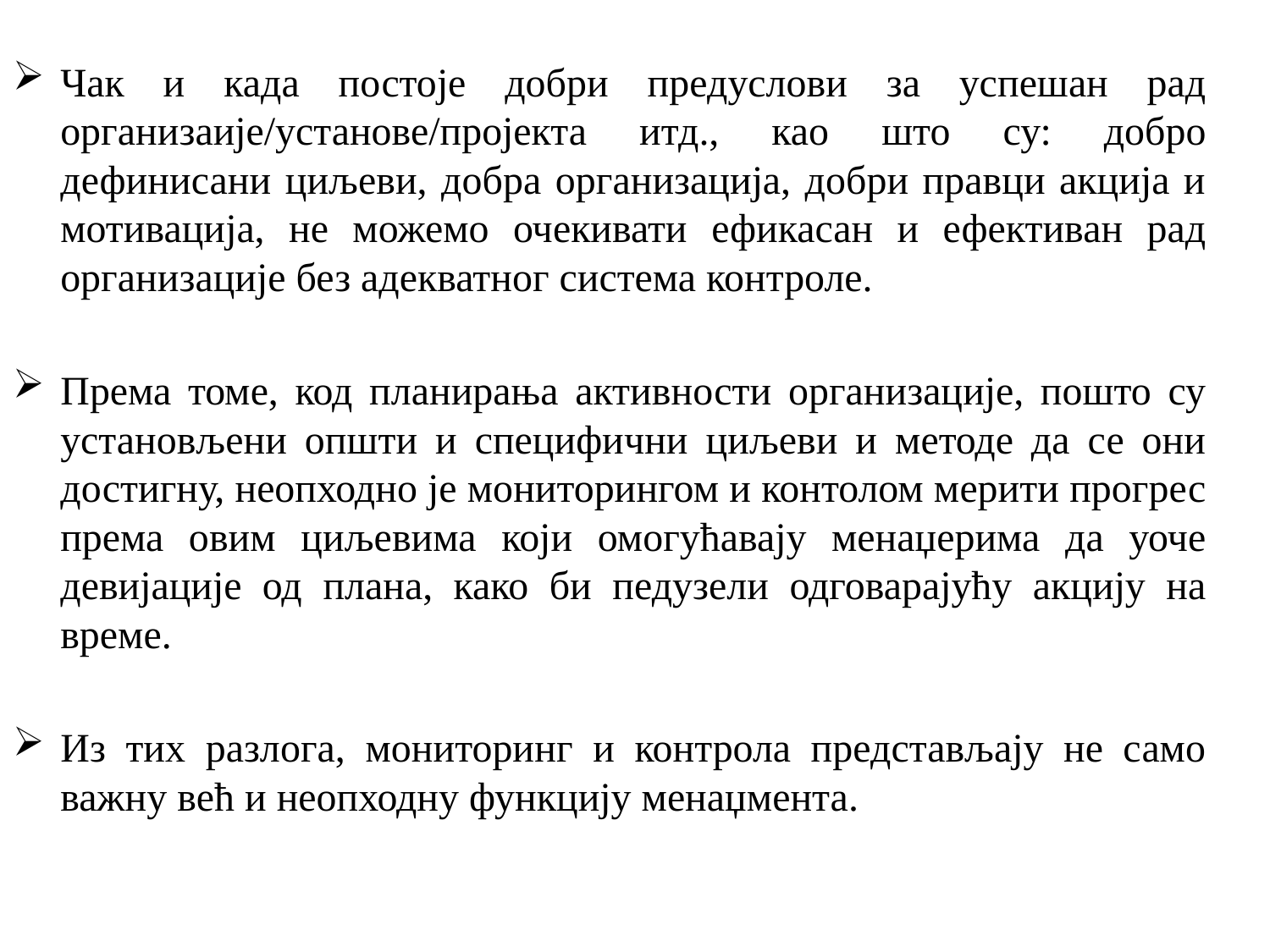

Чак и када постоје добри предуслови за успешан рад организаије/установе/пројекта итд., као што су: добро дефинисани циљеви, добра организација, добри правци акција и мотивација, не можемо очекивати ефикасан и ефективан рад организације без адекватног система контроле.

Према томе, код планирања активности организације, пошто су установљени општи и специфични циљеви и методе да се они достигну, неопходно је мониторингом и контолом мерити прогрес према овим циљевима који омогућавају менаџерима да уоче девијације од плана, како би педузели одговарајућу акцију на време.

Из тих разлога, мониторинг и контрола представљају не само важну већ и неопходну функцију менаџмента.